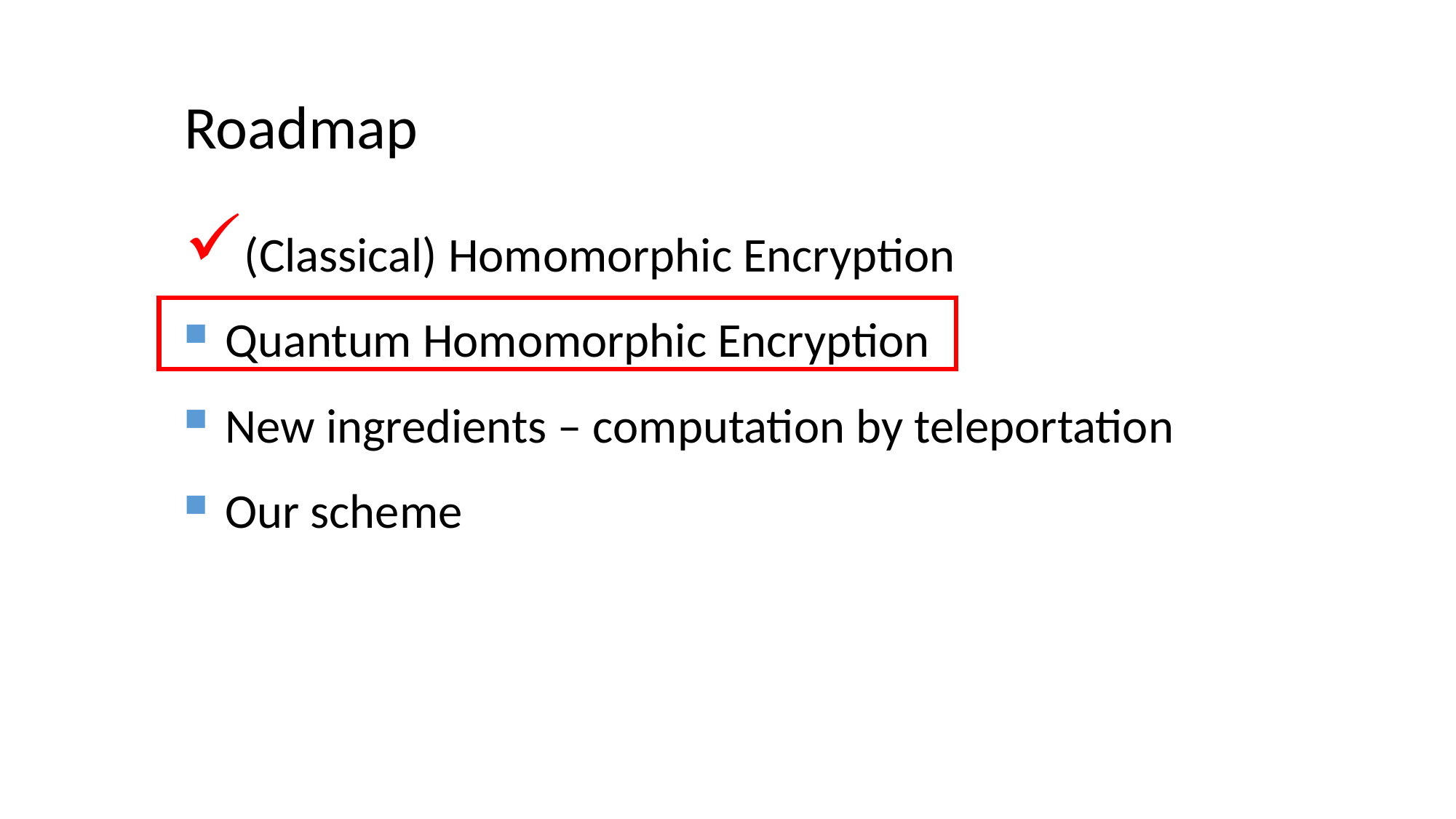

Roadmap

(Classical) Homomorphic Encryption
Quantum Homomorphic Encryption
New ingredients – computation by teleportation
Our scheme